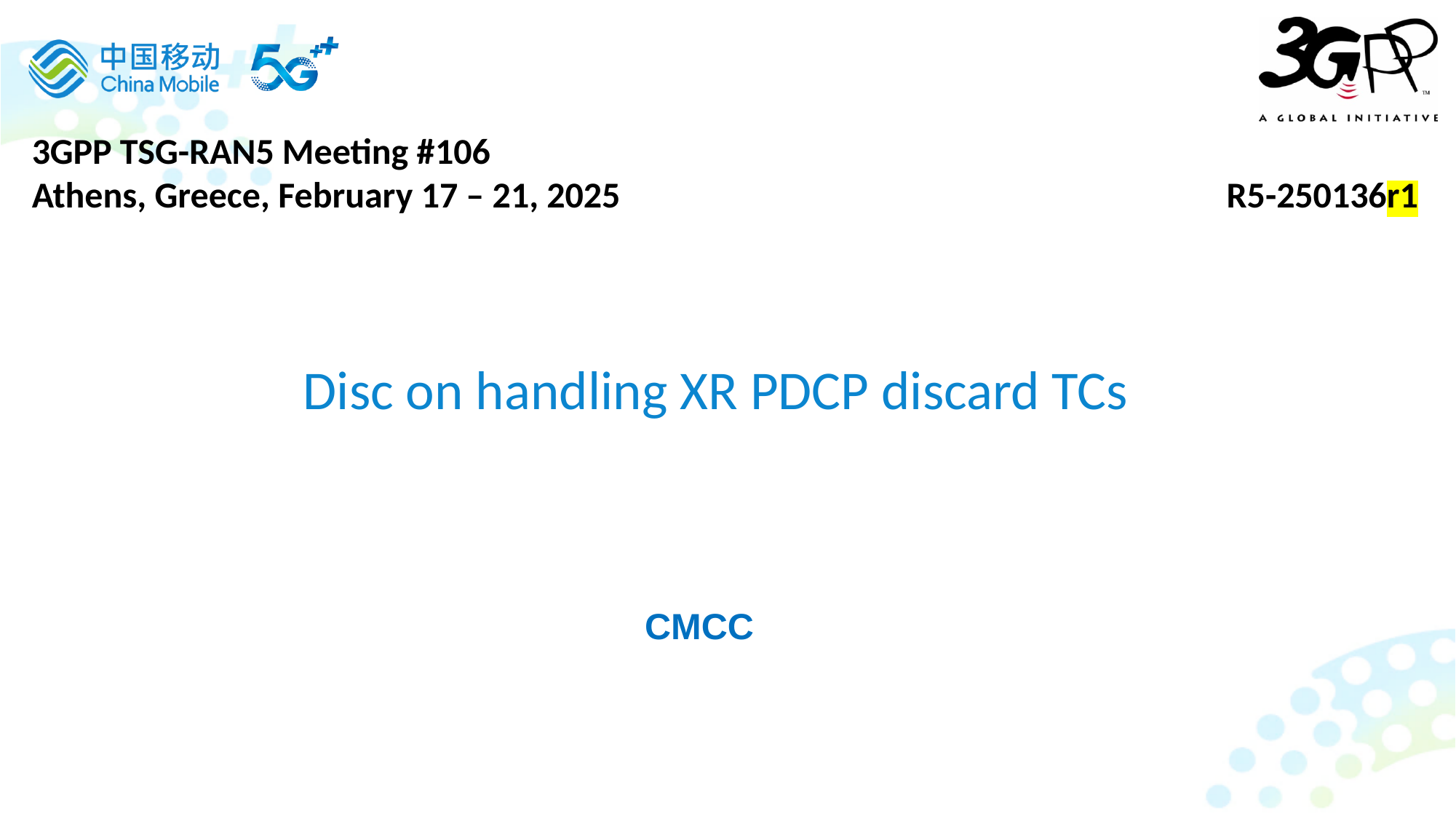

3GPP TSG-RAN5 Meeting #106
Athens, Greece, February 17 – 21, 2025                                                                          R5-250136r1
Disc on handling XR PDCP discard TCs
CMCC